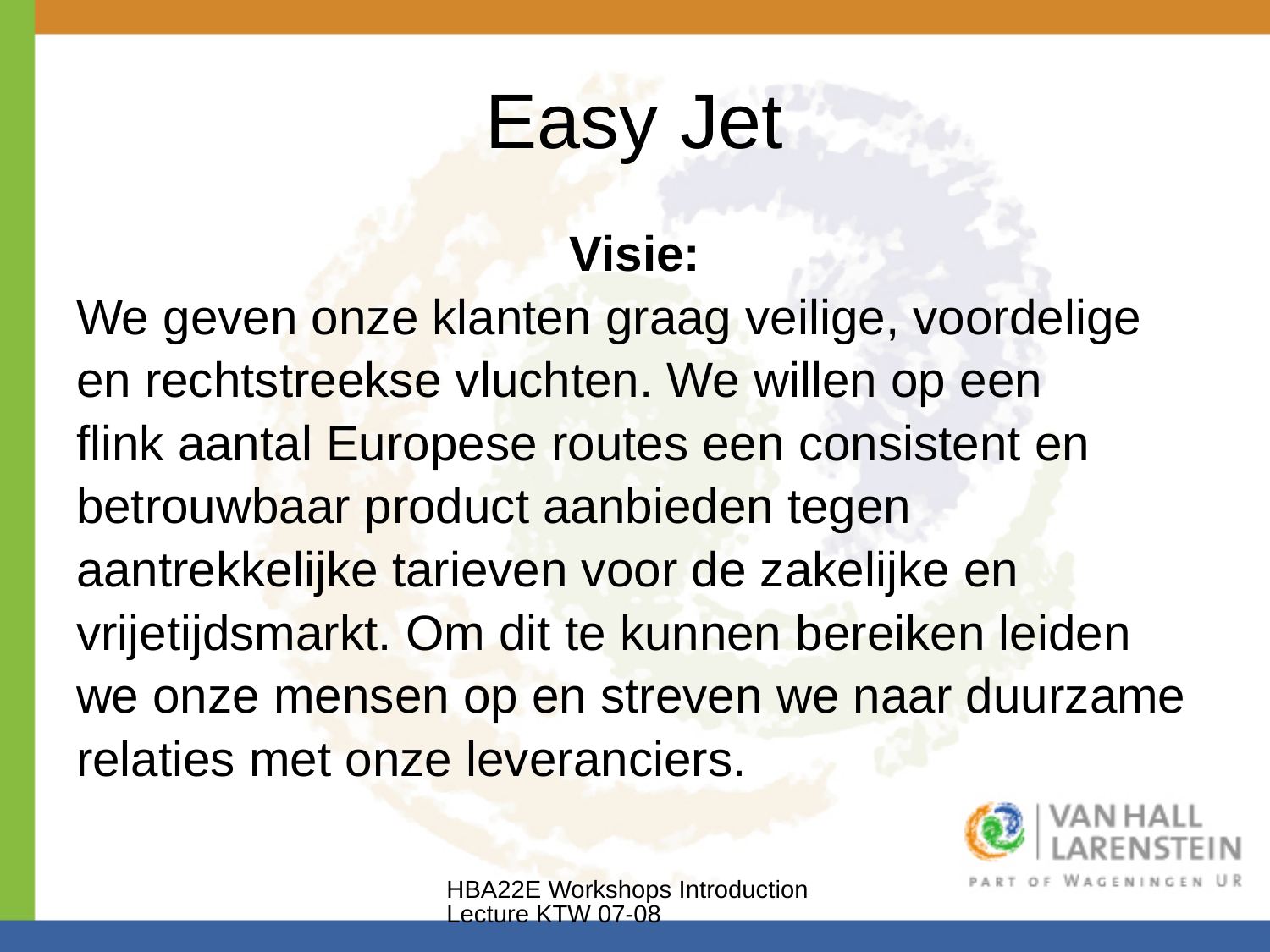

# Easy Jet
Visie:
We geven onze klanten graag veilige, voordelige
en rechtstreekse vluchten. We willen op een
flink aantal Europese routes een consistent en
betrouwbaar product aanbieden tegen
aantrekkelijke tarieven voor de zakelijke en
vrijetijdsmarkt. Om dit te kunnen bereiken leiden
we onze mensen op en streven we naar duurzame
relaties met onze leveranciers.

HBA22E Workshops Introduction Lecture KTW 07-08